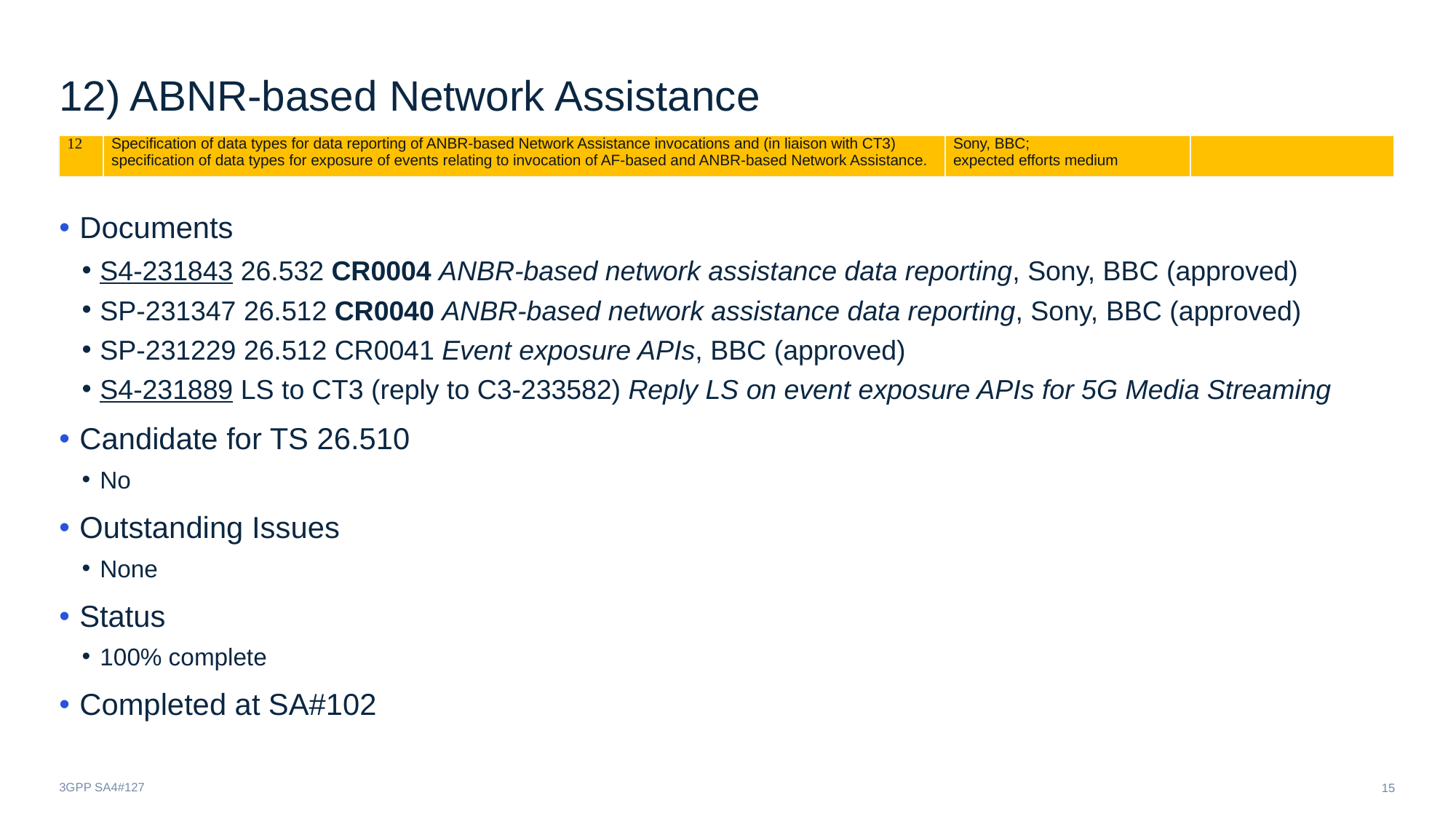

# 12) ABNR-based Network Assistance
| 12 | Specification of data types for data reporting of ANBR-based Network Assistance invocations and (in liaison with CT3) specification of data types for exposure of events relating to invocation of AF-based and ANBR-based Network Assistance. | Sony, BBC; expected efforts medium |  |
| --- | --- | --- | --- |
Documents
S4-231843 26.532 CR0004 ANBR-based network assistance data reporting, Sony, BBC (approved)
SP-231347 26.512 CR0040 ANBR-based network assistance data reporting, Sony, BBC (approved)
SP-231229 26.512 CR0041 Event exposure APIs, BBC (approved)
S4-231889 LS to CT3 (reply to C3-233582) Reply LS on event exposure APIs for 5G Media Streaming
Candidate for TS 26.510
No
Outstanding Issues
None
Status
100% complete
Completed at SA#102

3GPP SA4#127